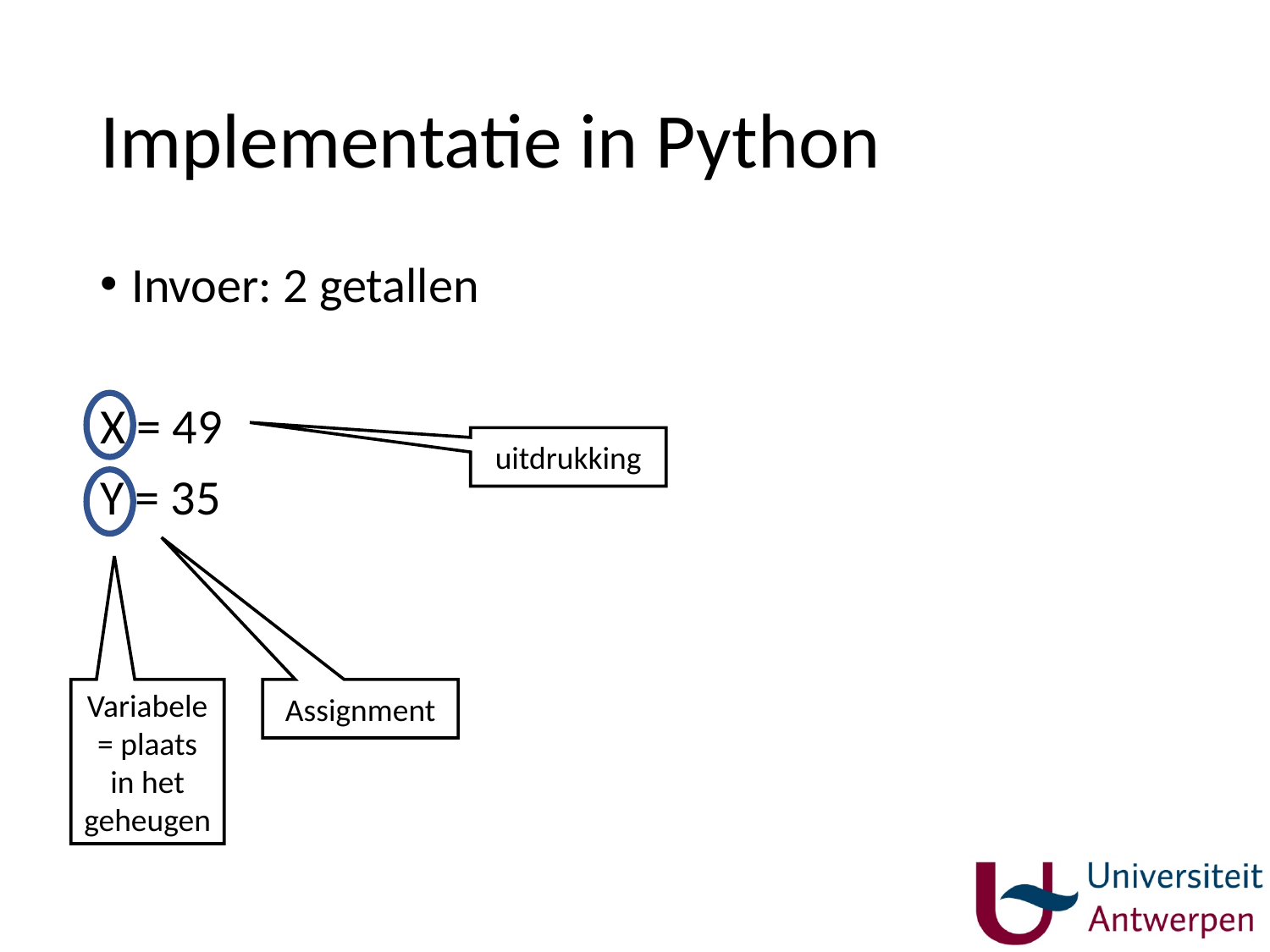

# Implementatie in Python
Invoer: 2 getallen

X = 49
Y = 35

uitdrukking

Variabele
= plaats in het geheugen
Assignment